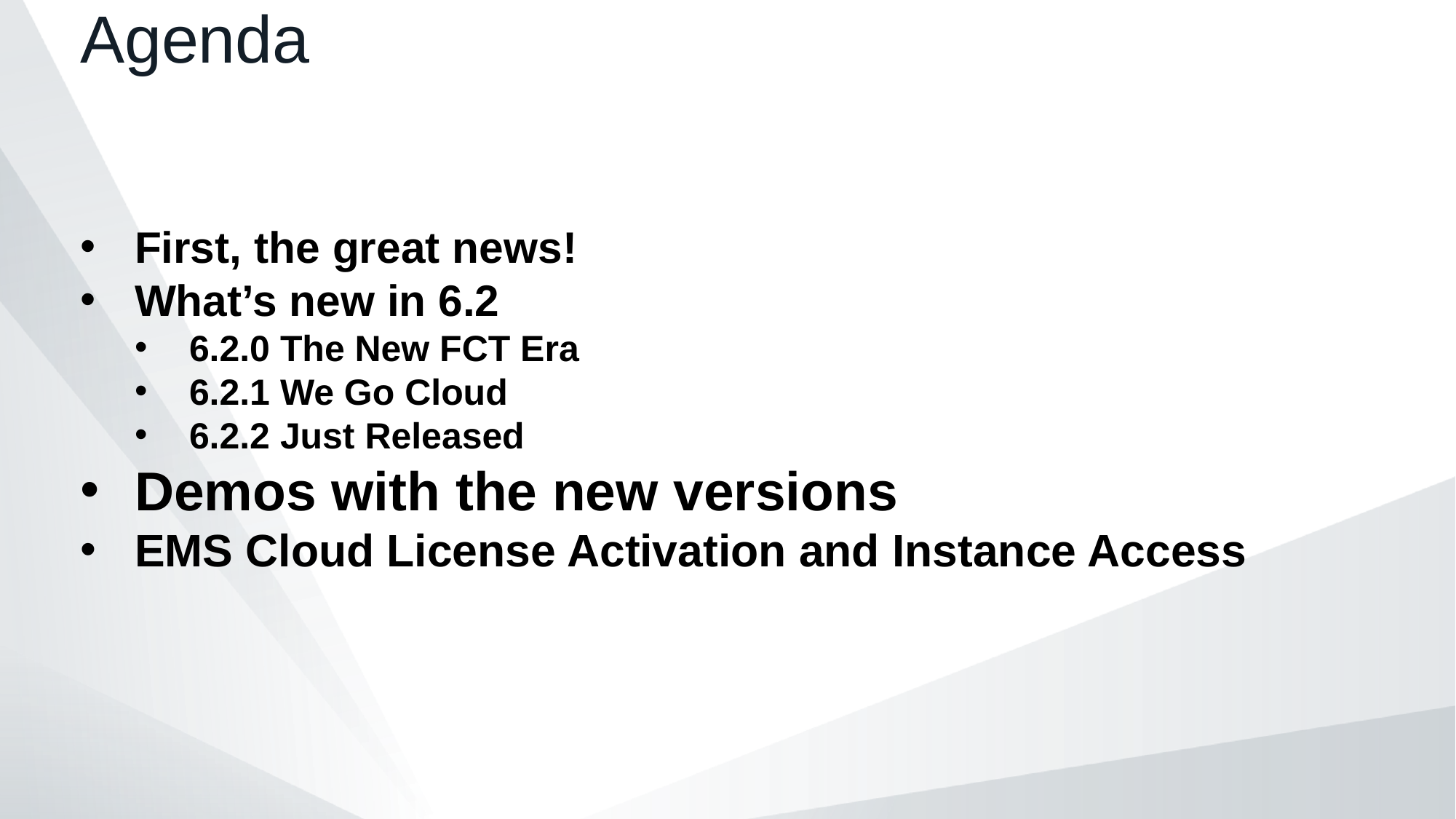

# Agenda
First, the great news!
What’s new in 6.2
6.2.0 The New FCT Era
6.2.1 We Go Cloud
6.2.2 Just Released
Demos with the new versions
EMS Cloud License Activation and Instance Access